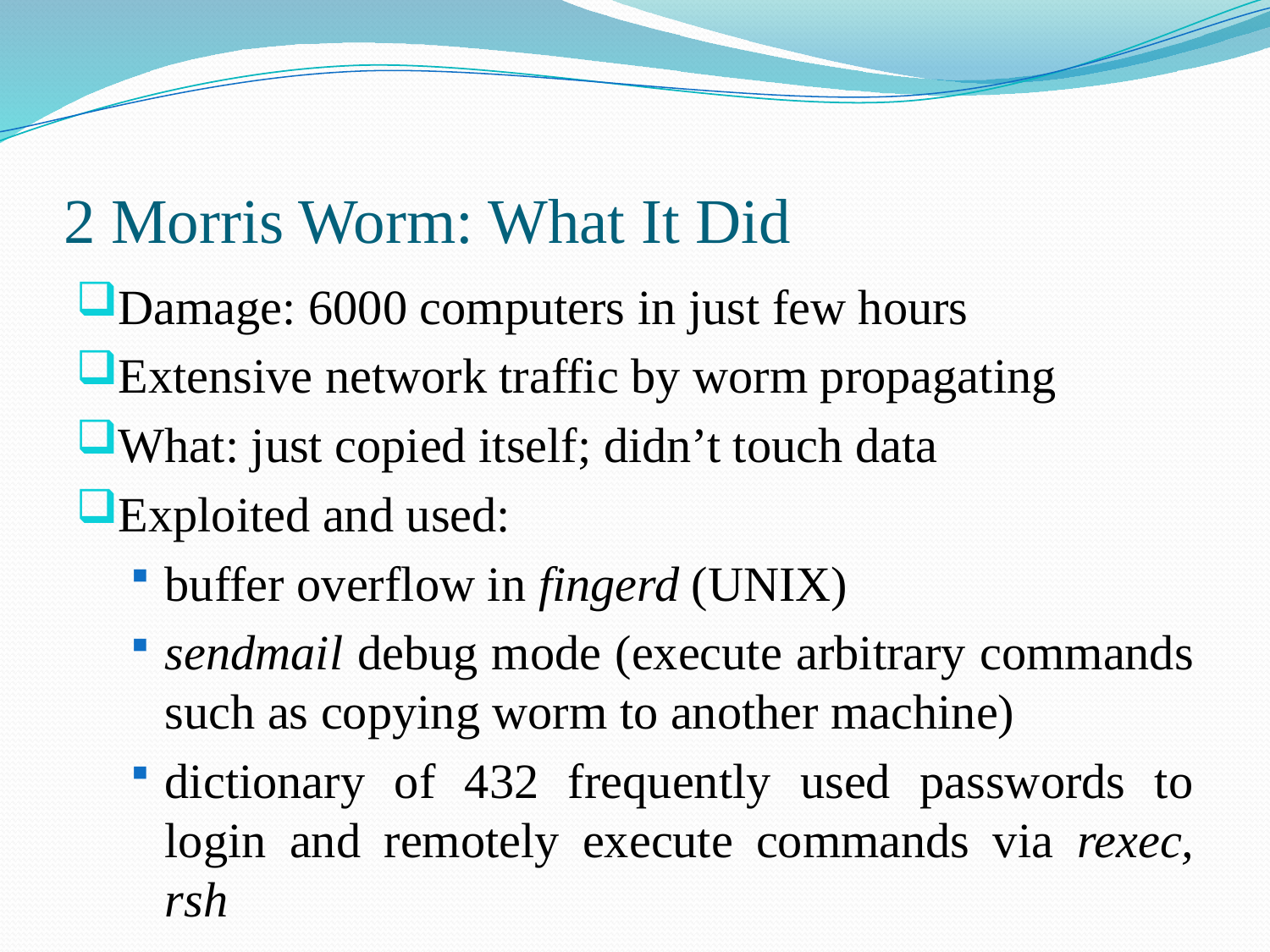

# 2 Morris Worm: What It Did
Damage: 6000 computers in just few hours
Extensive network traffic by worm propagating
What: just copied itself; didn’t touch data
Exploited and used:
buffer overflow in fingerd (UNIX)
sendmail debug mode (execute arbitrary commands such as copying worm to another machine)
dictionary of 432 frequently used passwords to login and remotely execute commands via rexec, rsh